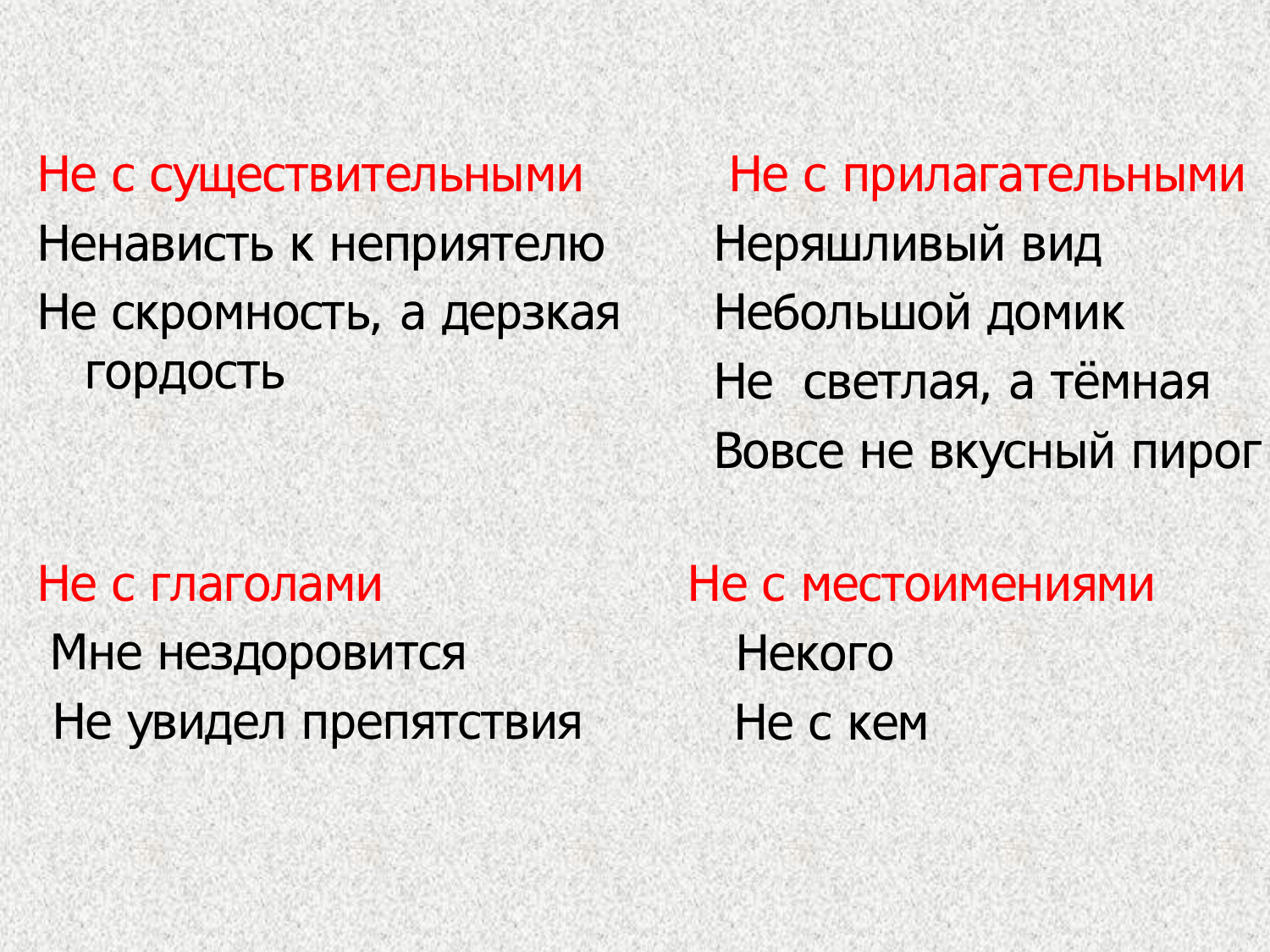

#
Не с существительными
Ненависть к неприятелю
Не скромность, а дерзкая гордость

    Не с прилагательными
   Неряшливый вид
   Небольшой домик
   Не  светлая, а тёмная
   Вовсе не вкусный пирог

Не с глаголами
 Мне нездоровится
 Не увидел препятствия

  Не с местоимениями
      Некого
     Не с кем